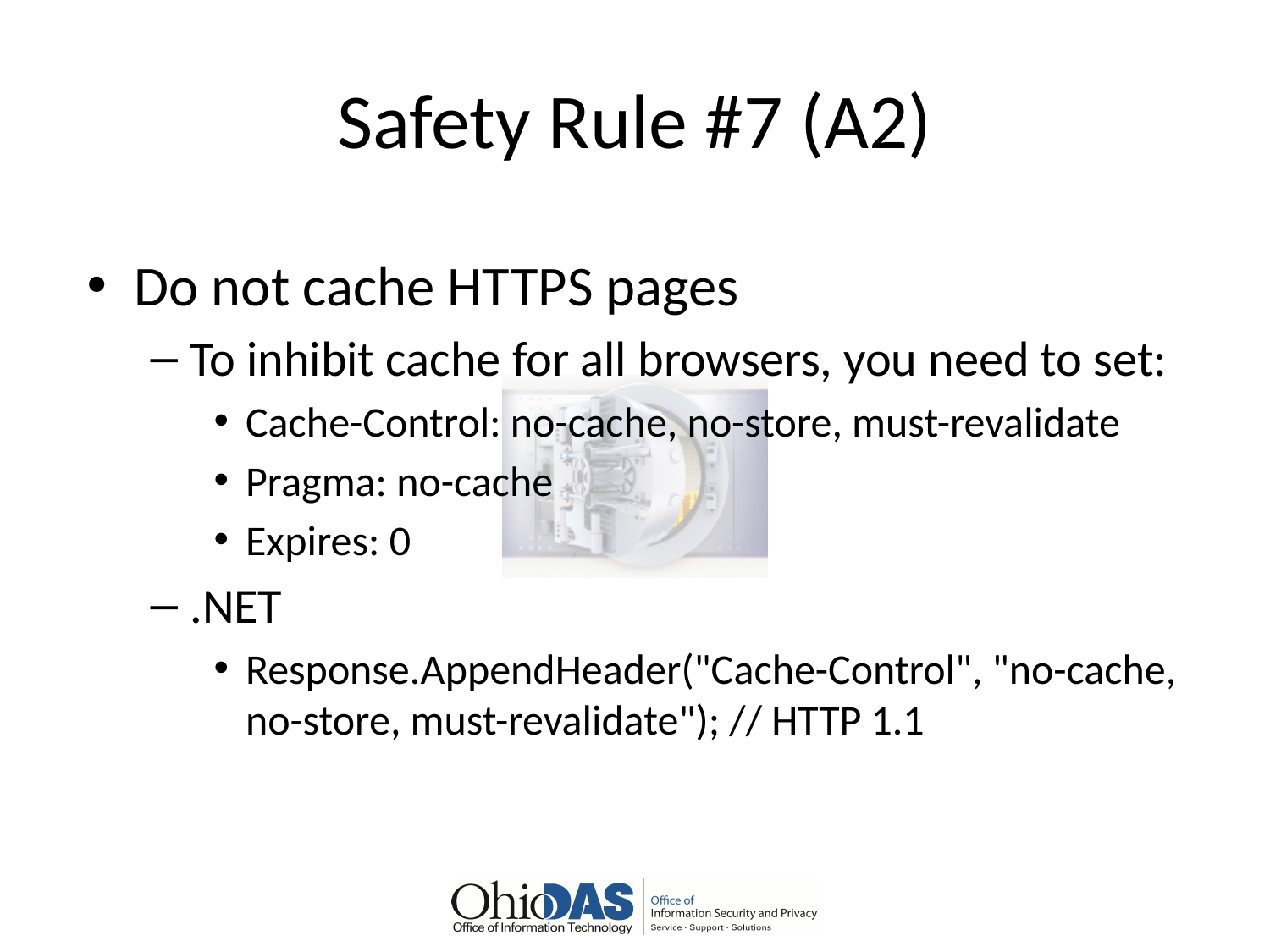

# Safety Rule #7 (A2)
Do not cache HTTPS pages
To inhibit cache for all browsers, you need to set:
Cache-Control: no-cache, no-store, must-revalidate
Pragma: no-cache
Expires: 0
.NET
Response.AppendHeader("Cache-Control", "no-cache, no-store, must-revalidate"); // HTTP 1.1